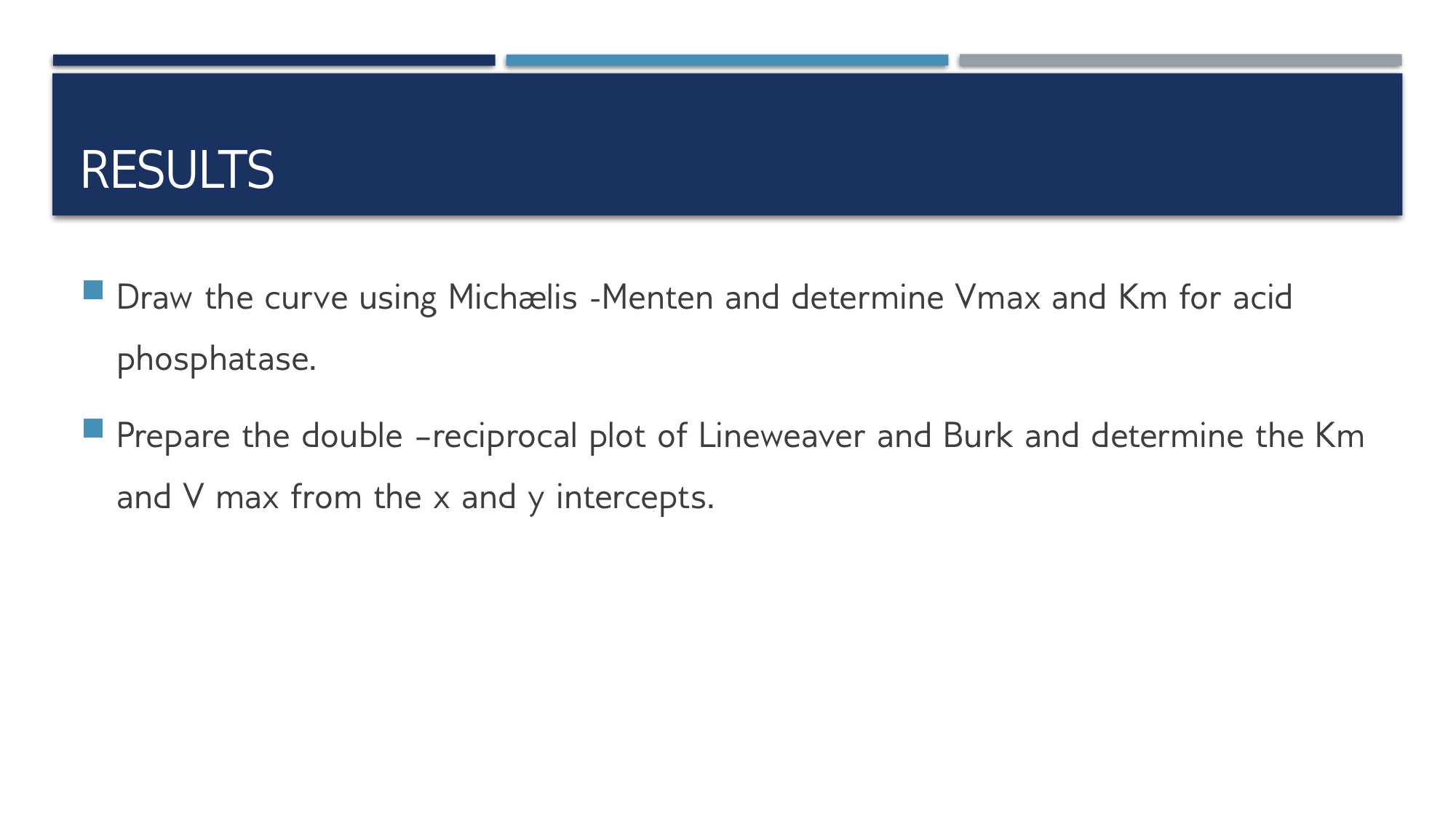

# Results
Draw the curve using Michaelis -Menten and determine Vmax and Km for acid phosphatase.
Prepare the double –reciprocal plot of Lineweaver and Burk and determine the Km and V max from the x and y intercepts.